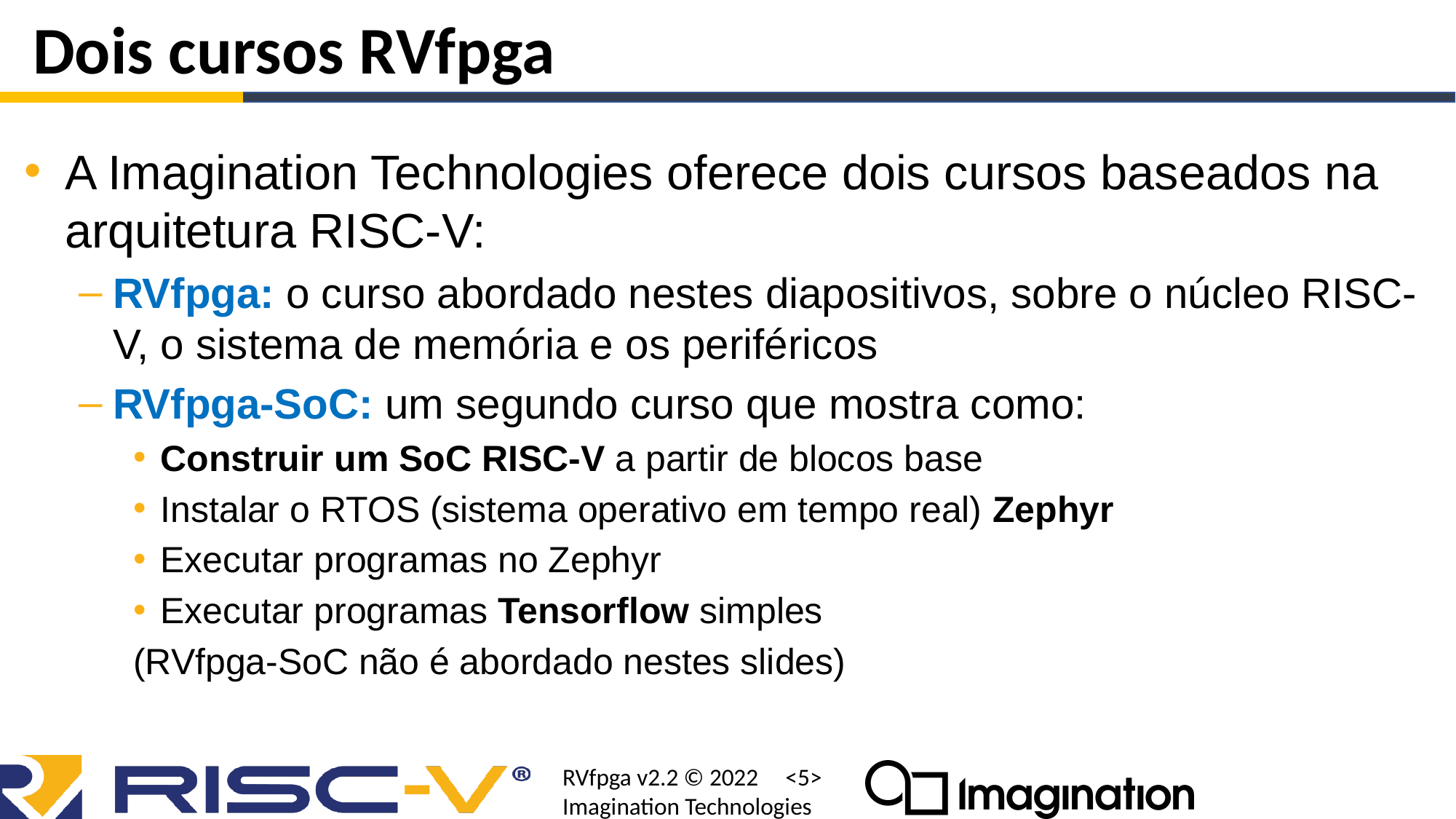

# Dois cursos RVfpga
A Imagination Technologies oferece dois cursos baseados na arquitetura RISC-V:
RVfpga: o curso abordado nestes diapositivos, sobre o núcleo RISC-V, o sistema de memória e os periféricos
RVfpga-SoC: um segundo curso que mostra como:
Construir um SoC RISC-V a partir de blocos base
Instalar o RTOS (sistema operativo em tempo real) Zephyr
Executar programas no Zephyr
Executar programas Tensorflow simples
(RVfpga-SoC não é abordado nestes slides)